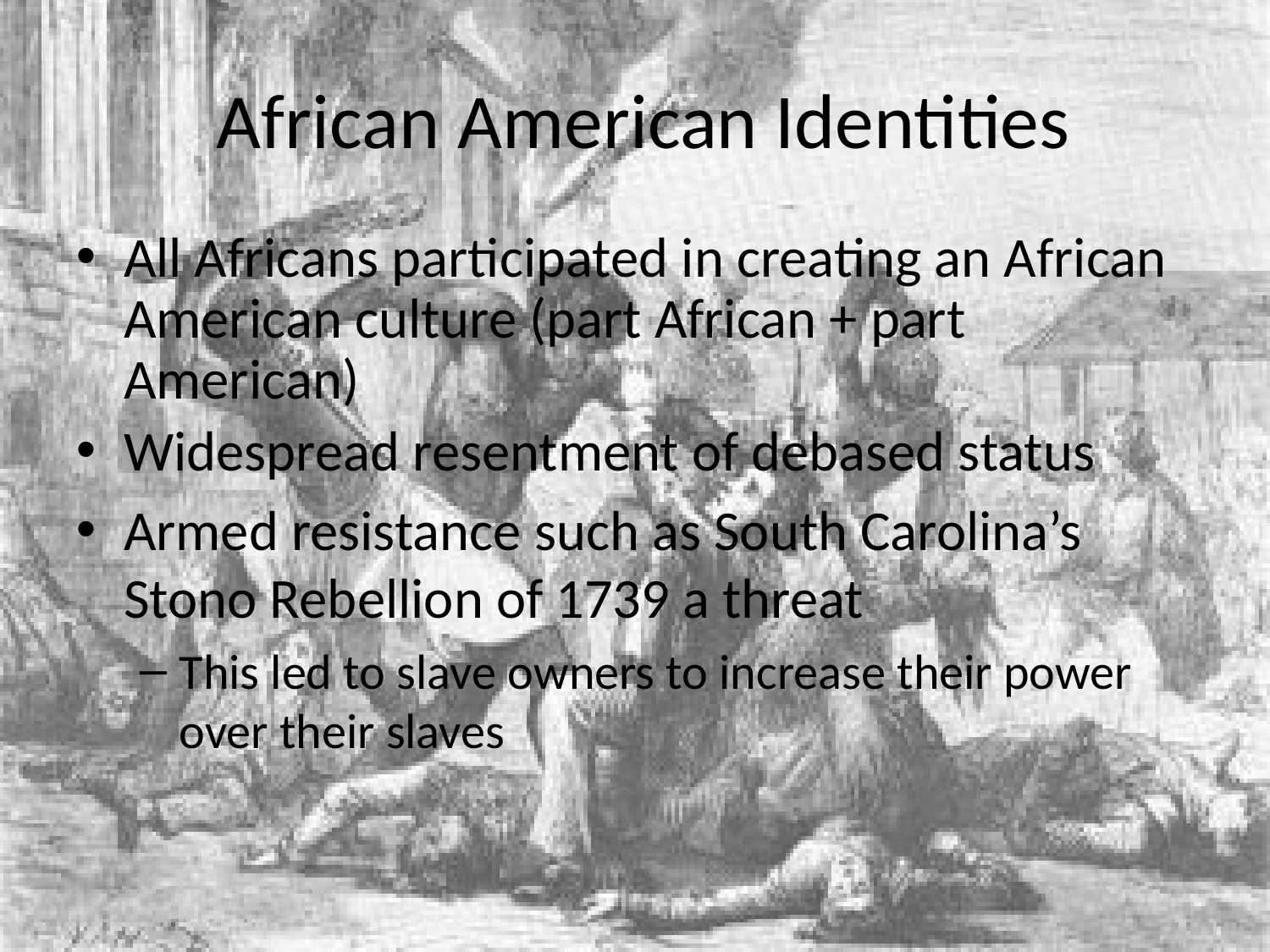

# African American Identities
All Africans participated in creating an African American culture (part African + part American)
Widespread resentment of debased status
Armed resistance such as South Carolina’s Stono Rebellion of 1739 a threat
This led to slave owners to increase their power over their slaves